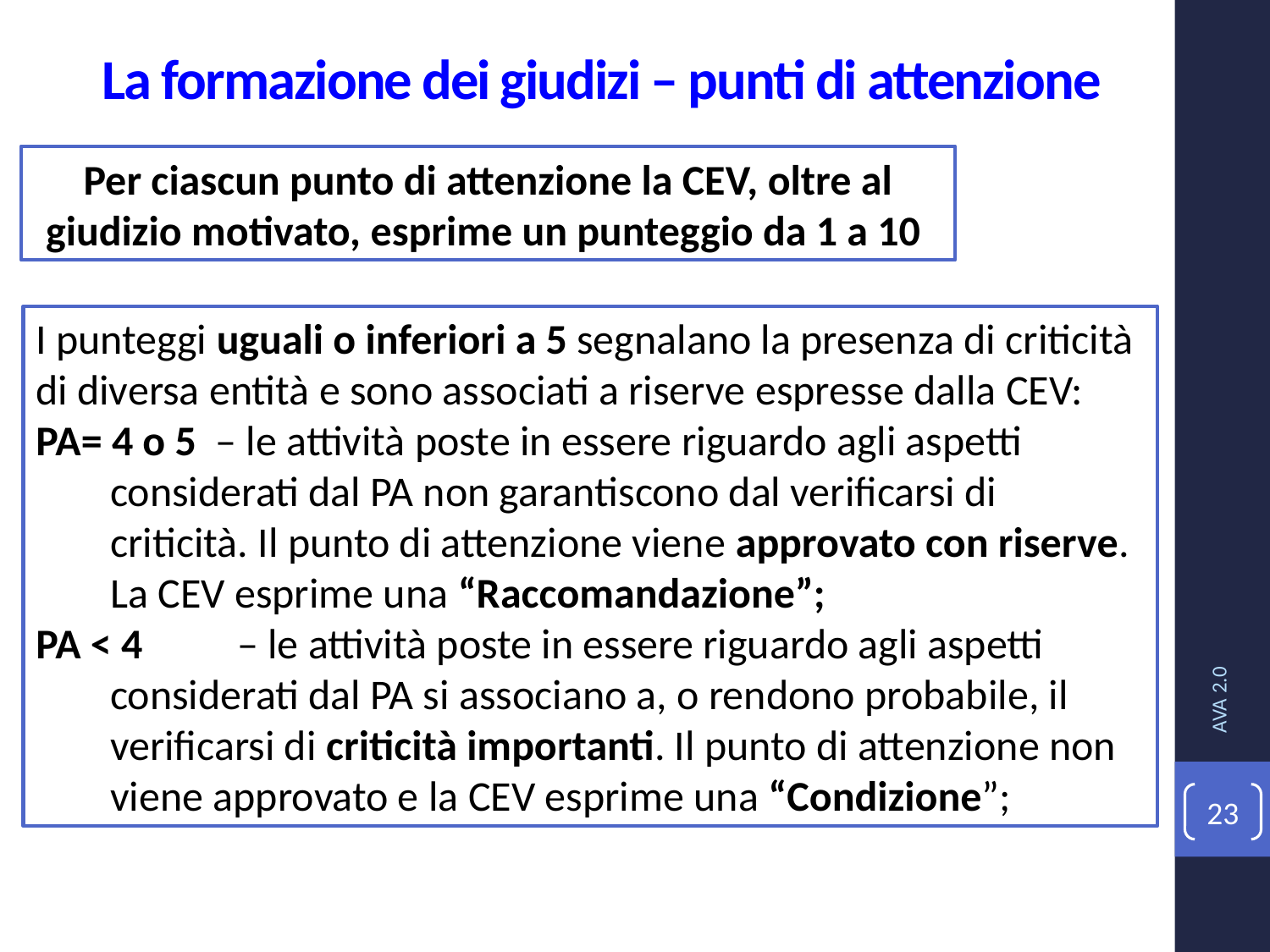

La formazione dei giudizi – punti di attenzione
Per ciascun punto di attenzione la CEV, oltre al giudizio motivato, esprime un punteggio da 1 a 10
I punteggi uguali o inferiori a 5 segnalano la presenza di criticità di diversa entità e sono associati a riserve espresse dalla CEV:
PA= 4 o 5  – le attività poste in essere riguardo agli aspetti considerati dal PA non garantiscono dal verificarsi di criticità. Il punto di attenzione viene approvato con riserve. La CEV esprime una “Raccomandazione”;
PA < 4	– le attività poste in essere riguardo agli aspetti considerati dal PA si associano a, o rendono probabile, il verificarsi di criticità importanti. Il punto di attenzione non viene approvato e la CEV esprime una “Condizione”;
AVA 2.0
23